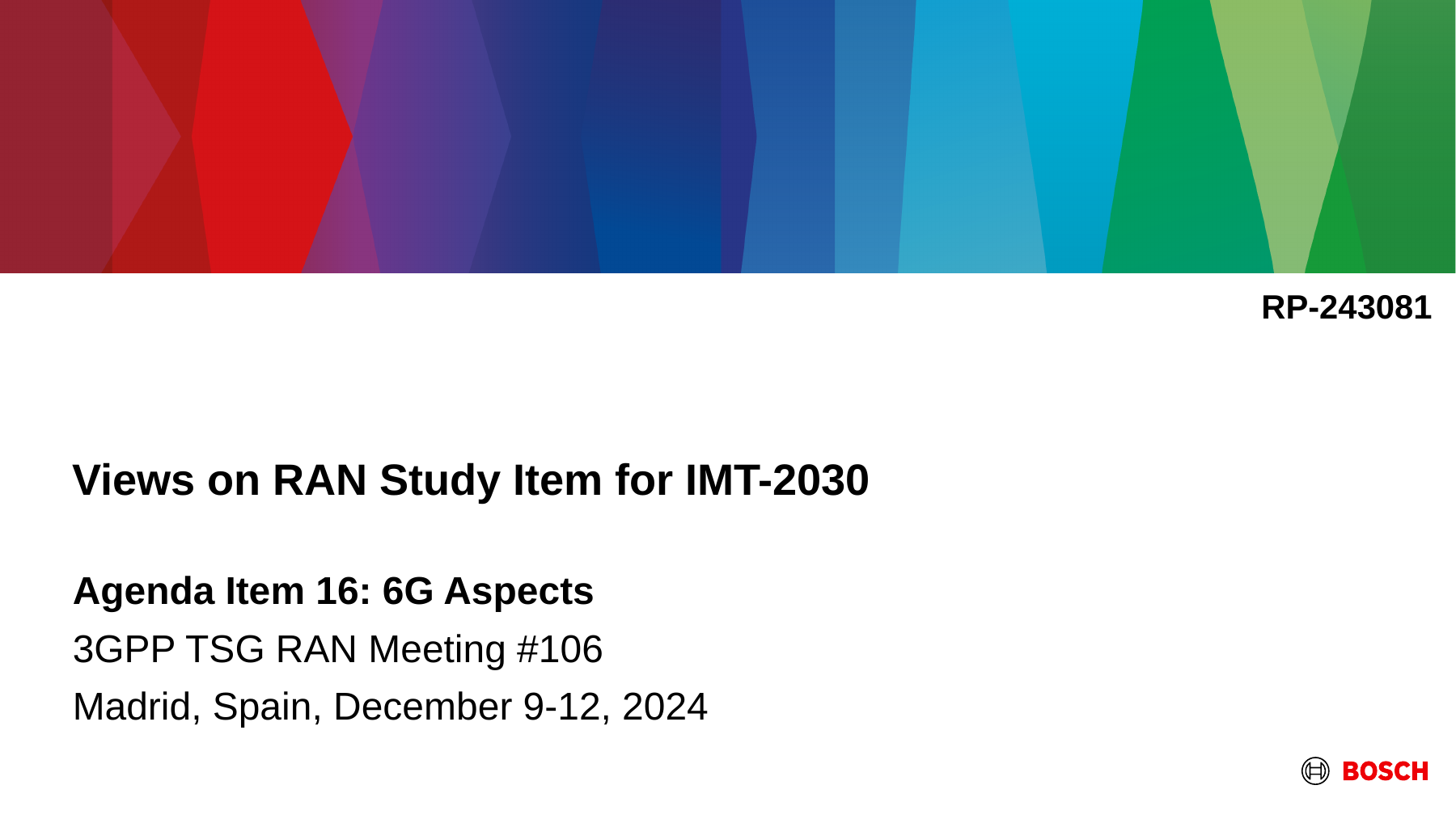

RP-243081

# Views on RAN Study Item for IMT-2030
Agenda Item 16: 6G Aspects
3GPP TSG RAN Meeting #106
Madrid, Spain, December 9-12, 2024